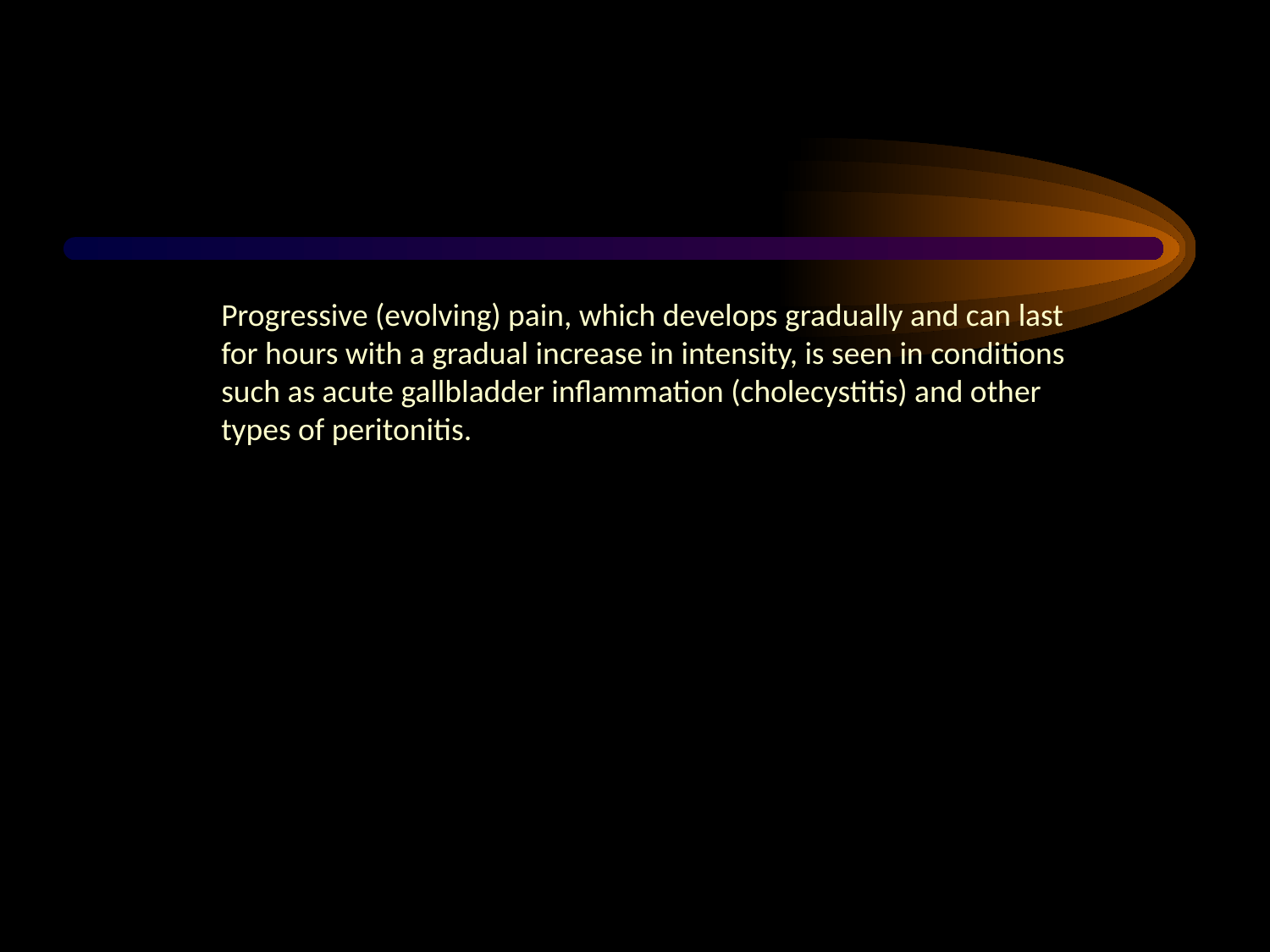

#
Progressive (evolving) pain, which develops gradually and can last for hours with a gradual increase in intensity, is seen in conditions such as acute gallbladder inflammation (cholecystitis) and other types of peritonitis.